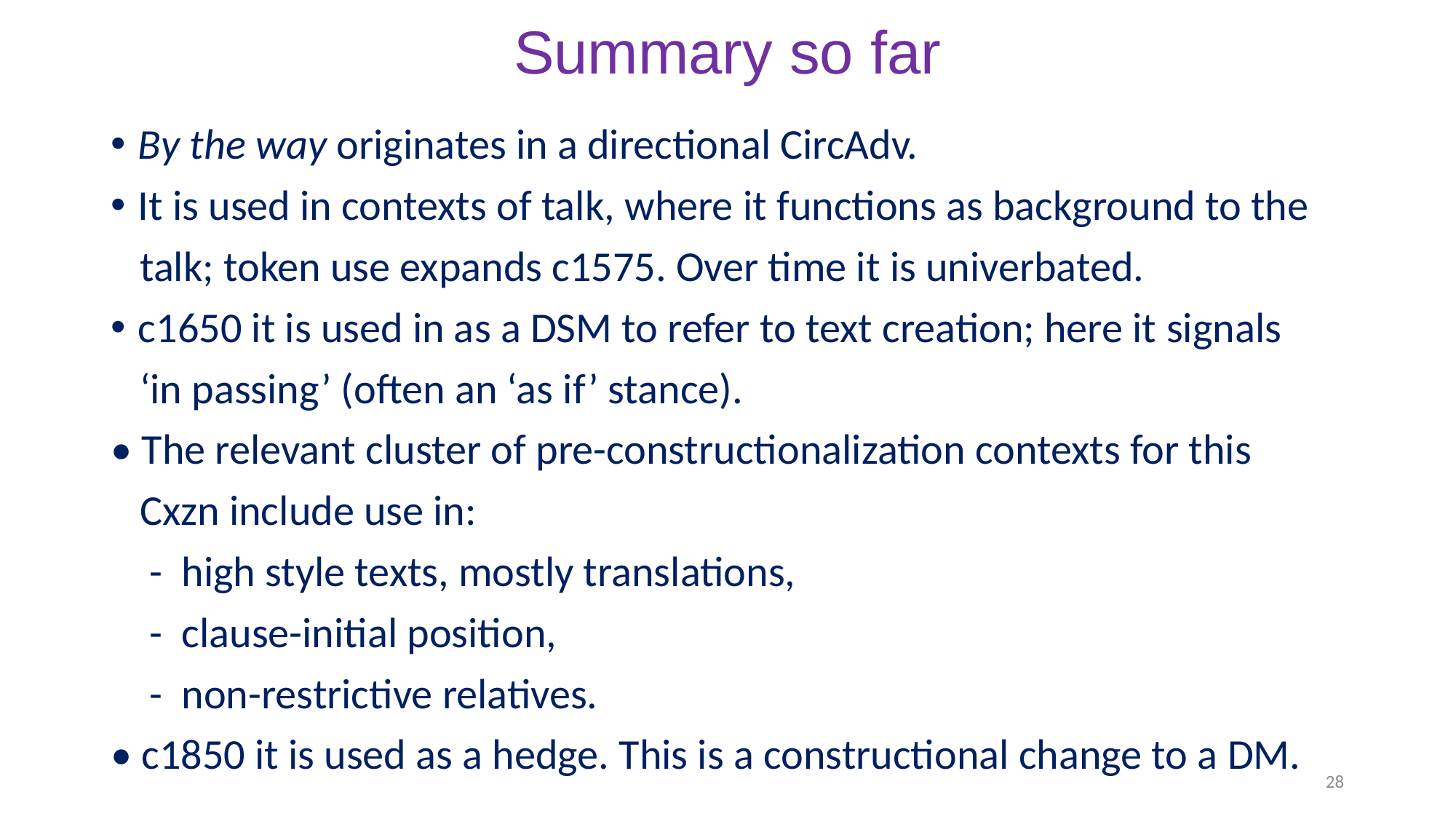

# Summary so far
By the way originates in a directional CircAdv.
It is used in contexts of talk, where it functions as background to the
   talk; token use expands c1575. Over time it is univerbated.
c1650 it is used in as a DSM to refer to text creation; here it signals
   ‘in passing’ (often an ‘as if’ stance).
• The relevant cluster of pre-constructionalization contexts for this
   Cxzn include use in:
    -  high style texts, mostly translations,
    -  clause-initial position,
    -  non-restrictive relatives.
• c1850 it is used as a hedge. This is a constructional change to a DM.

28